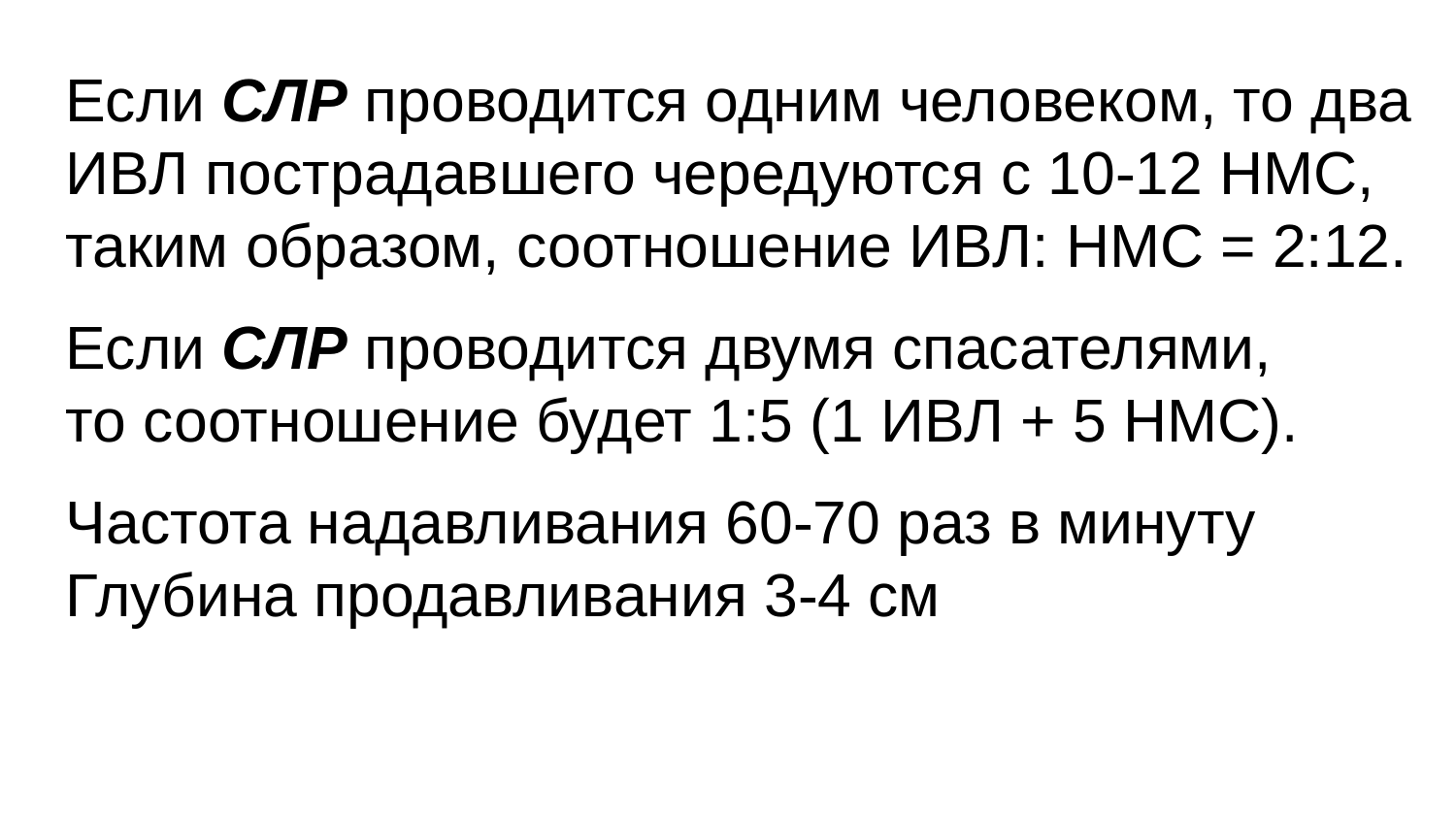

Если СЛР проводится одним человеком, то два ИВЛ пострадавшего чередуются с 10-12 НМС, таким образом, соотношение ИВЛ: НМС = 2:12.

Если СЛР проводится двумя спасателями,
то соотношение будет 1:5 (1 ИВЛ + 5 НМС).

Частота надавливания 60-70 раз в минуту
Глубина продавливания 3-4 см